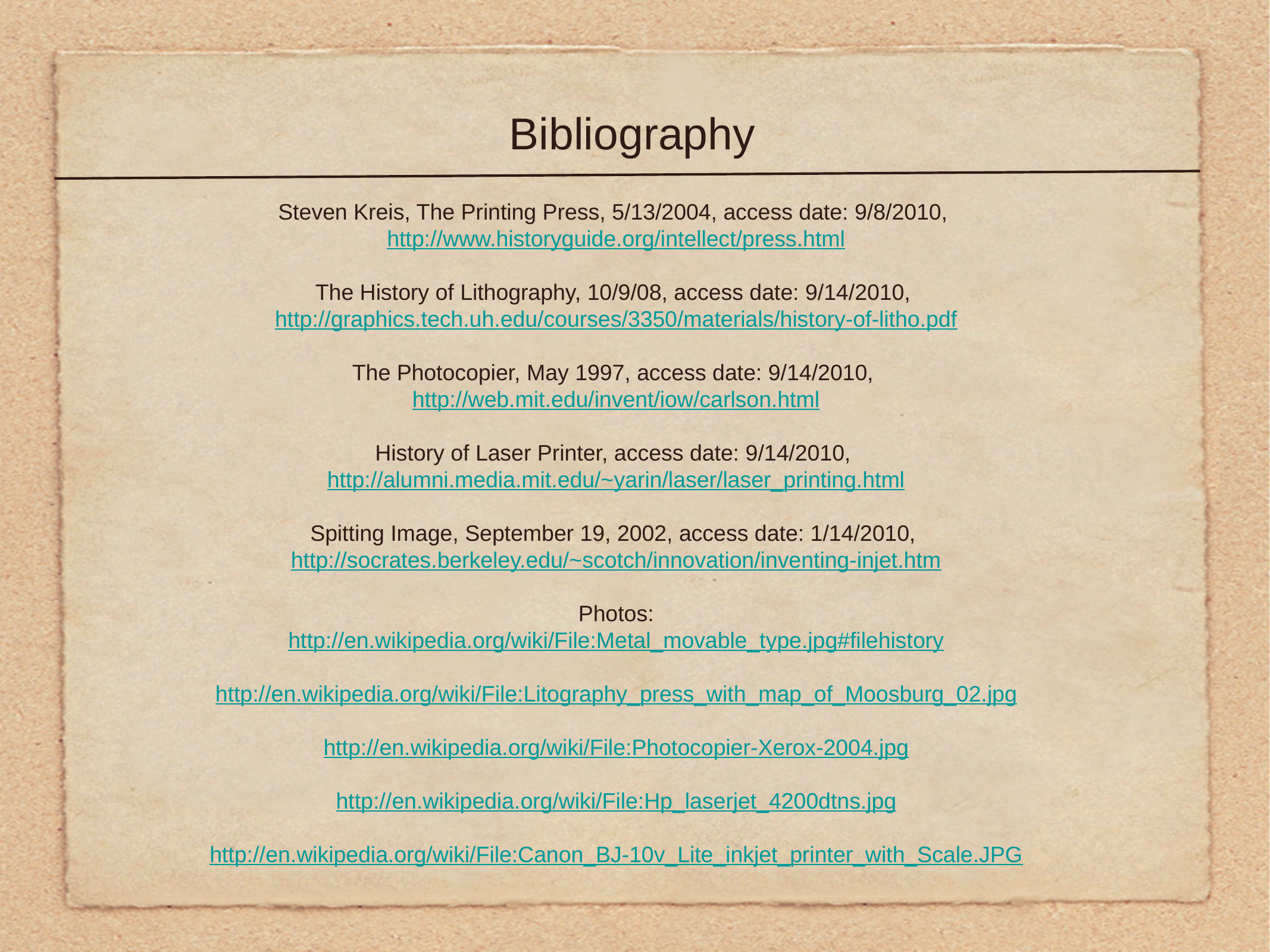

# Bibliography
Steven Kreis, The Printing Press, 5/13/2004, access date: 9/8/2010, http://www.historyguide.org/intellect/press.html

The History of Lithography, 10/9/08, access date: 9/14/2010, http://graphics.tech.uh.edu/courses/3350/materials/history-of-litho.pdf

The Photocopier, May 1997, access date: 9/14/2010, http://web.mit.edu/invent/iow/carlson.html

History of Laser Printer, access date: 9/14/2010, http://alumni.media.mit.edu/~yarin/laser/laser_printing.html

Spitting Image, September 19, 2002, access date: 1/14/2010, http://socrates.berkeley.edu/~scotch/innovation/inventing-injet.htm

Photos:
http://en.wikipedia.org/wiki/File:Metal_movable_type.jpg#filehistory

http://en.wikipedia.org/wiki/File:Litography_press_with_map_of_Moosburg_02.jpg

http://en.wikipedia.org/wiki/File:Photocopier-Xerox-2004.jpg

http://en.wikipedia.org/wiki/File:Hp_laserjet_4200dtns.jpg

http://en.wikipedia.org/wiki/File:Canon_BJ-10v_Lite_inkjet_printer_with_Scale.JPG